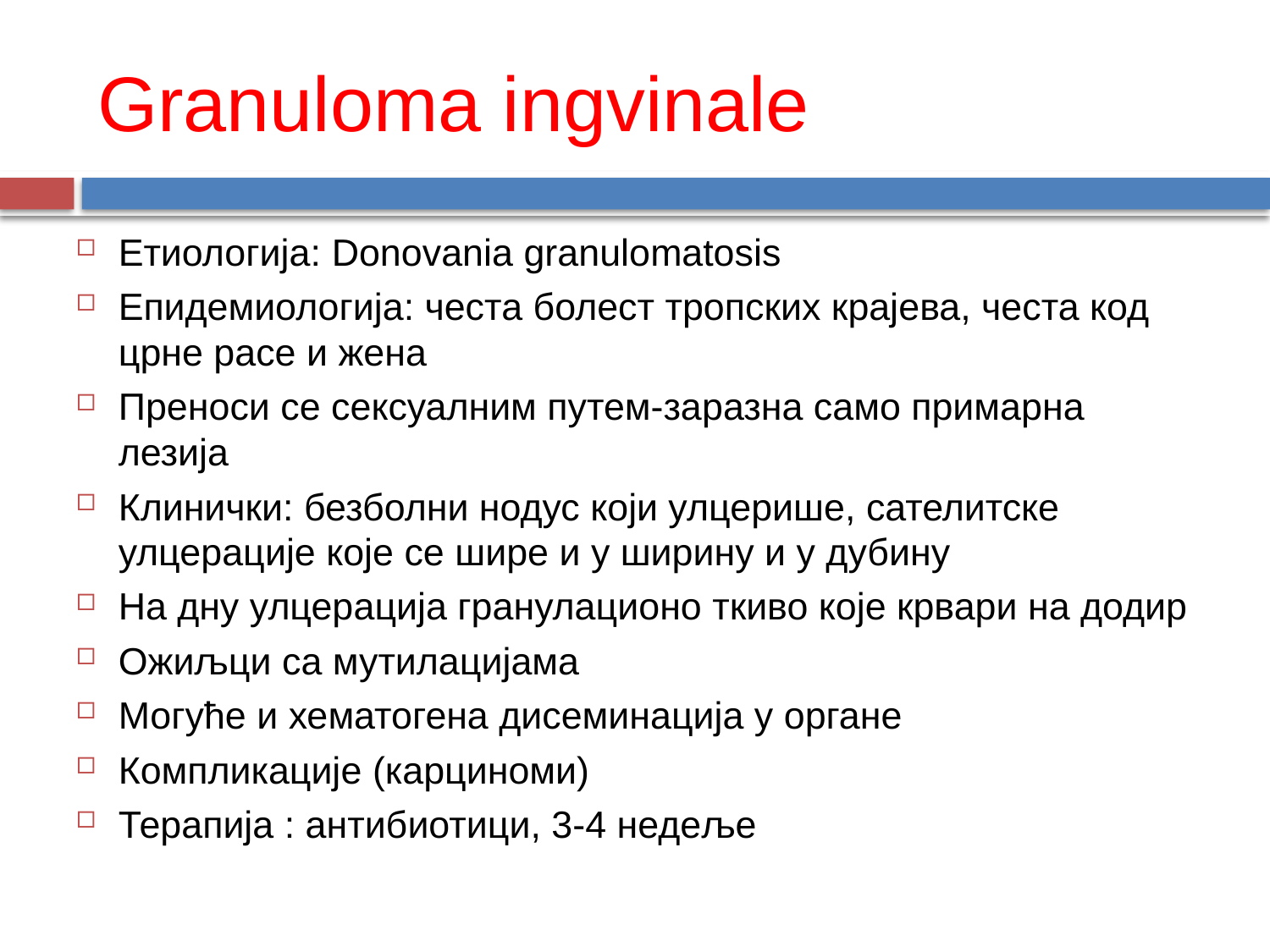

# Granuloma ingvinale
Етиологија: Donovania granulomatosis
Епидемиологија: честа болест тропских крајева, честа код црне расе и жена
Преноси се сексуалним путем-заразна само примарна лезија
Клинички: безболни нодус који улцерише, сателитске улцерације које се шире и у ширину и у дубину
На дну улцерација гранулационо ткиво које крвари на додир
Ожиљци са мутилацијама
Могуће и хематогена дисеминација у органе
Компликације (карциноми)
Терапија : антибиотици, 3-4 недеље